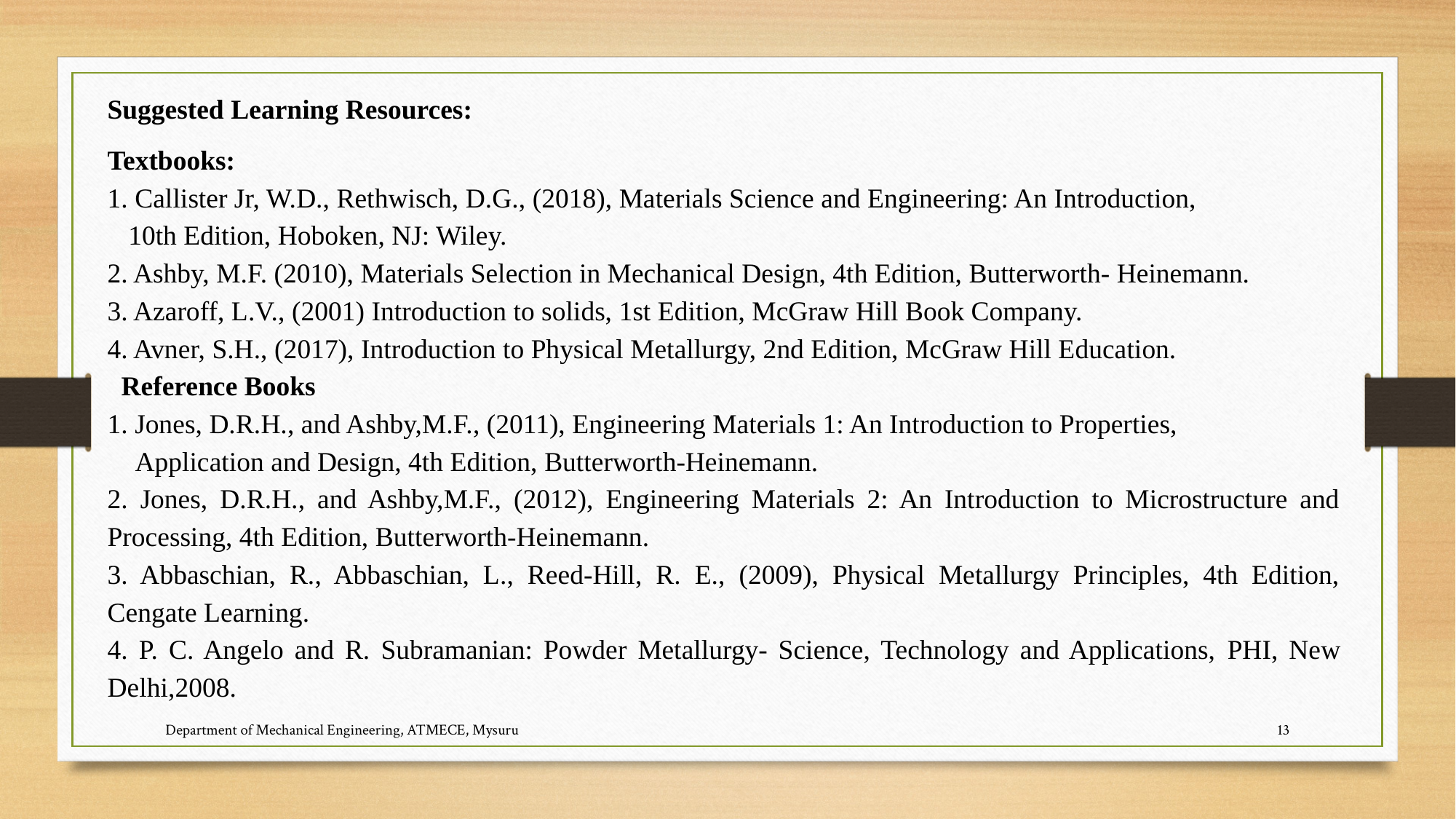

Suggested Learning Resources:

Textbooks:
1. Callister Jr, W.D., Rethwisch, D.G., (2018), Materials Science and Engineering: An Introduction,
   10th Edition, Hoboken, NJ: Wiley.
2. Ashby, M.F. (2010), Materials Selection in Mechanical Design, 4th Edition, Butterworth- Heinemann.
3. Azaroff, L.V., (2001) Introduction to solids, 1st Edition, McGraw Hill Book Company.
4. Avner, S.H., (2017), Introduction to Physical Metallurgy, 2nd Edition, McGraw Hill Education.
  Reference Books
1. Jones, D.R.H., and Ashby,M.F., (2011), Engineering Materials 1: An Introduction to Properties,
    Application and Design, 4th Edition, Butterworth-Heinemann.
2. Jones, D.R.H., and Ashby,M.F., (2012), Engineering Materials 2: An Introduction to Microstructure and Processing, 4th Edition, Butterworth-Heinemann.
3. Abbaschian, R., Abbaschian, L., Reed-Hill, R. E., (2009), Physical Metallurgy Principles, 4th Edition, Cengate Learning.
4. P. C. Angelo and R. Subramanian: Powder Metallurgy- Science, Technology and Applications, PHI, New Delhi,2008.
Department of Mechanical Engineering, ATMECE, Mysuru
13